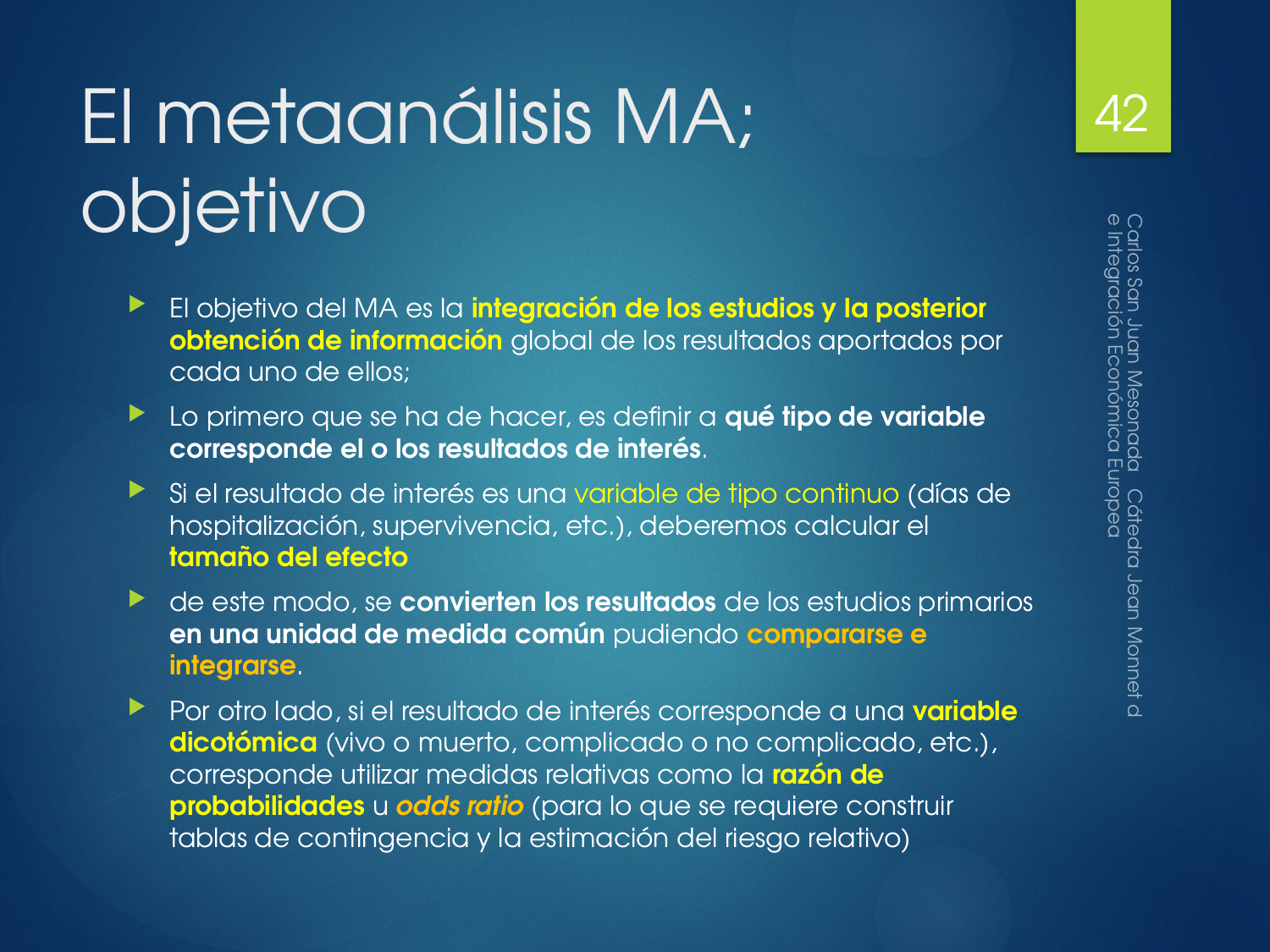

42
# El metaanálisis MA; objetivo
El objetivo del MA es la integración de los estudios y la posterior obtención de información global de los resultados aportados por cada uno de ellos;
Lo primero que se ha de hacer, es definir a qué tipo de variable corresponde el o los resultados de interés.
Si el resultado de interés es una variable de tipo continuo (días de hospitalización, supervivencia, etc.), deberemos calcular el tamaño del efecto
de este modo, se convierten los resultados de los estudios primarios en una unidad de medida común pudiendo compararse e integrarse.
Por otro lado, si el resultado de interés corresponde a una variable dicotómica (vivo o muerto, complicado o no complicado, etc.), corresponde utilizar medidas relativas como la razón de probabilidades u odds ratio (para lo que se requiere construir tablas de contingencia y la estimación del riesgo relativo)
Carlos San Juan Mesonada   Cátedra Jean Monnet de Integración Económica Europea